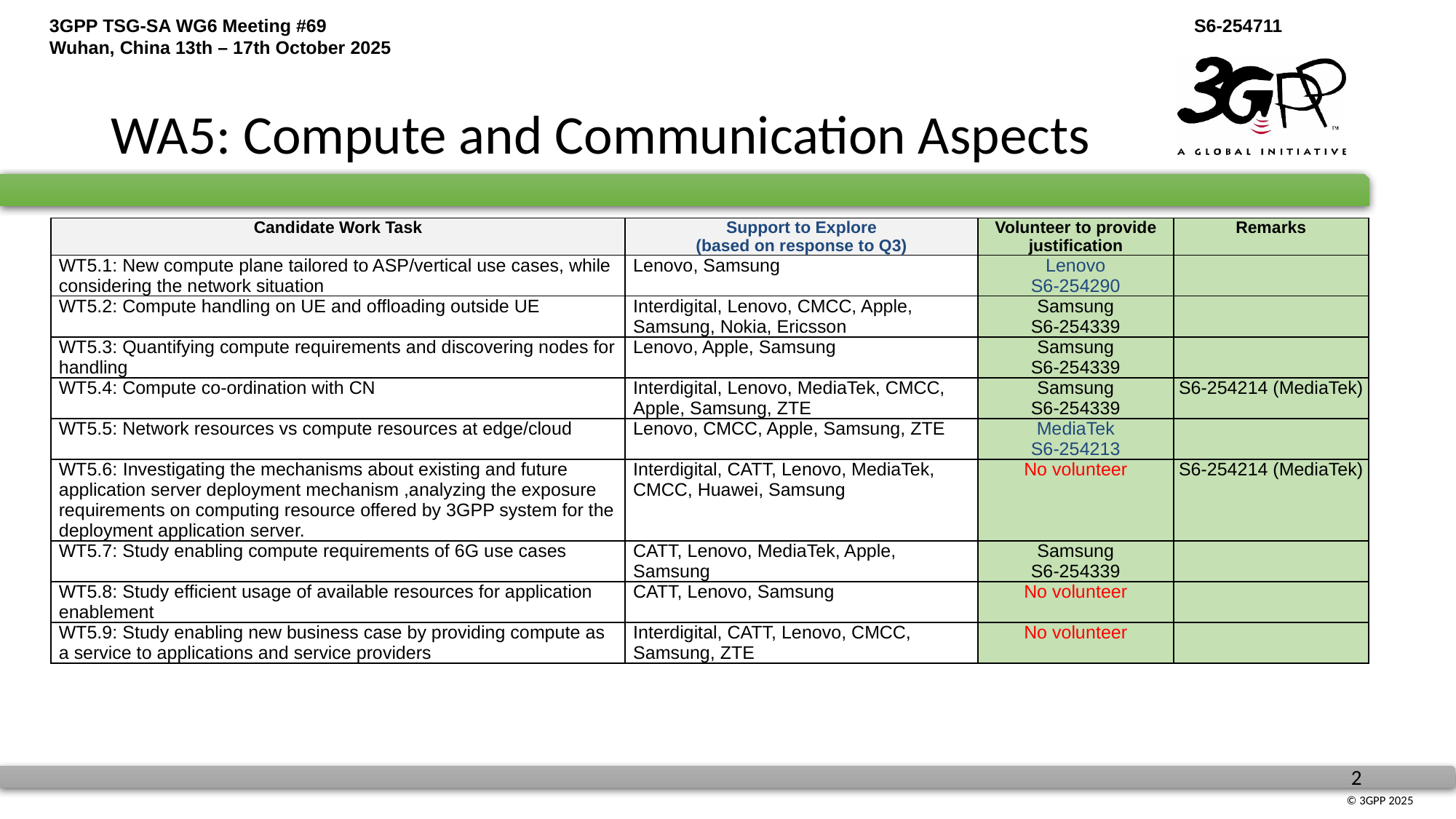

# WA5: Compute and Communication Aspects
| Candidate Work Task | Support to Explore (based on response to Q3) | Volunteer to provide justification | Remarks |
| --- | --- | --- | --- |
| WT5.1: New compute plane tailored to ASP/vertical use cases, while considering the network situation | Lenovo, Samsung | Lenovo S6-254290 |  |
| WT5.2: Compute handling on UE and offloading outside UE | Interdigital, Lenovo, CMCC, Apple, Samsung, Nokia, Ericsson | Samsung S6-254339 |  |
| WT5.3: Quantifying compute requirements and discovering nodes for handling | Lenovo, Apple, Samsung | Samsung S6-254339 |  |
| WT5.4: Compute co-ordination with CN | Interdigital, Lenovo, MediaTek, CMCC, Apple, Samsung, ZTE | Samsung S6-254339 | S6-254214 (MediaTek) |
| WT5.5: Network resources vs compute resources at edge/cloud | Lenovo, CMCC, Apple, Samsung, ZTE | MediaTek S6-254213 |  |
| WT5.6: Investigating the mechanisms about existing and future application server deployment mechanism ,analyzing the exposure requirements on computing resource offered by 3GPP system for the deployment application server. | Interdigital, CATT, Lenovo, MediaTek, CMCC, Huawei, Samsung | No volunteer | S6-254214 (MediaTek) |
| WT5.7: Study enabling compute requirements of 6G use cases | CATT, Lenovo, MediaTek, Apple, Samsung | Samsung S6-254339 |  |
| WT5.8: Study efficient usage of available resources for application enablement | CATT, Lenovo, Samsung | No volunteer |  |
| WT5.9: Study enabling new business case by providing compute as a service to applications and service providers | Interdigital, CATT, Lenovo, CMCC, Samsung, ZTE | No volunteer |  |